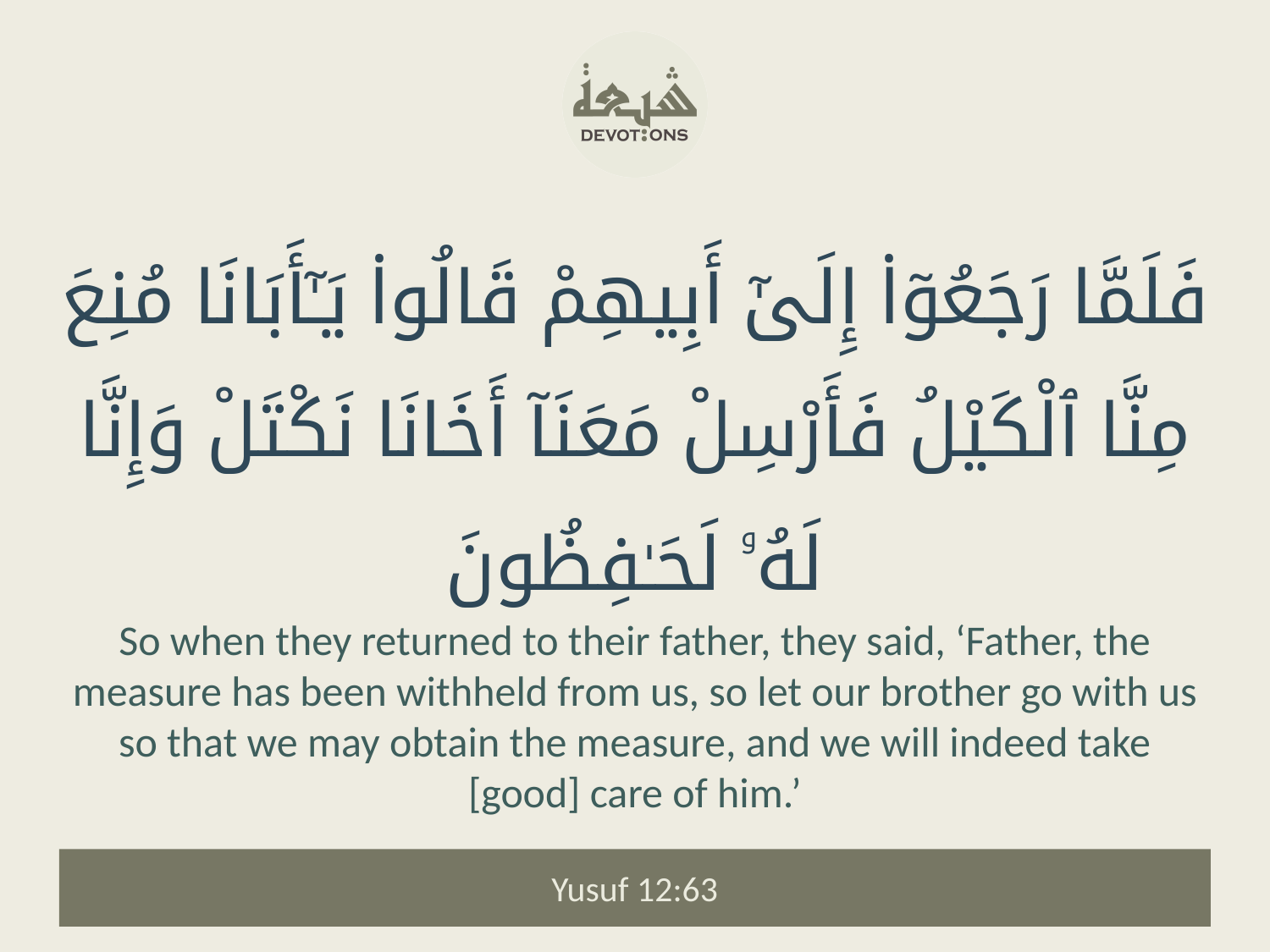

فَلَمَّا رَجَعُوٓا۟ إِلَىٰٓ أَبِيهِمْ قَالُوا۟ يَـٰٓأَبَانَا مُنِعَ مِنَّا ٱلْكَيْلُ فَأَرْسِلْ مَعَنَآ أَخَانَا نَكْتَلْ وَإِنَّا لَهُۥ لَحَـٰفِظُونَ
So when they returned to their father, they said, ‘Father, the measure has been withheld from us, so let our brother go with us so that we may obtain the measure, and we will indeed take [good] care of him.’
Yusuf 12:63